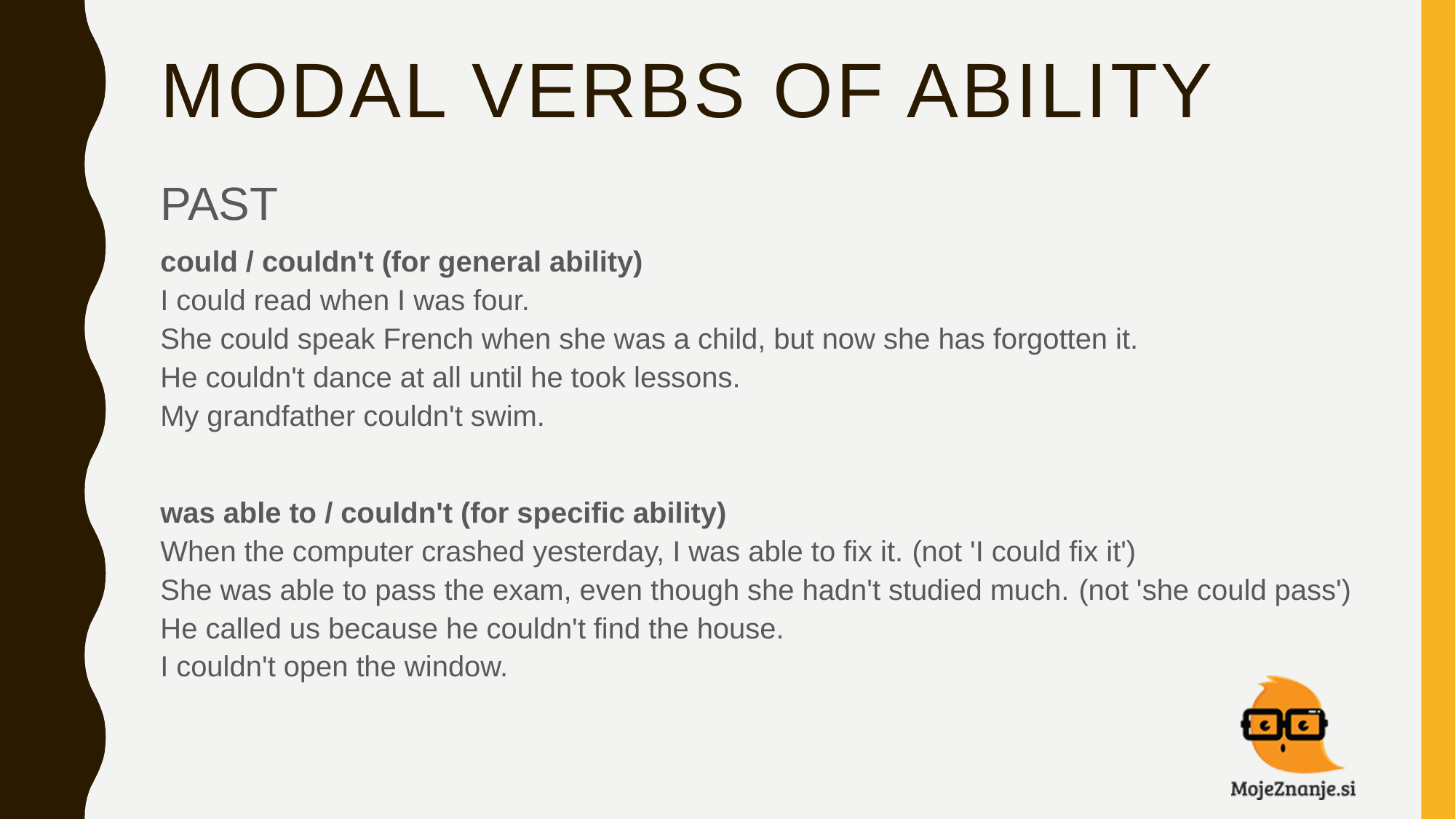

# MODAL VERBS OF ABILITY
PAST
could / couldn't (for general ability)
I could read when I was four.
She could speak French when she was a child, but now she has forgotten it.
He couldn't dance at all until he took lessons.
My grandfather couldn't swim.

was able to / couldn't (for specific ability)
When the computer crashed yesterday, I was able to fix it. (not 'I could fix it')
She was able to pass the exam, even though she hadn't studied much. (not 'she could pass')
He called us because he couldn't find the house.
I couldn't open the window.